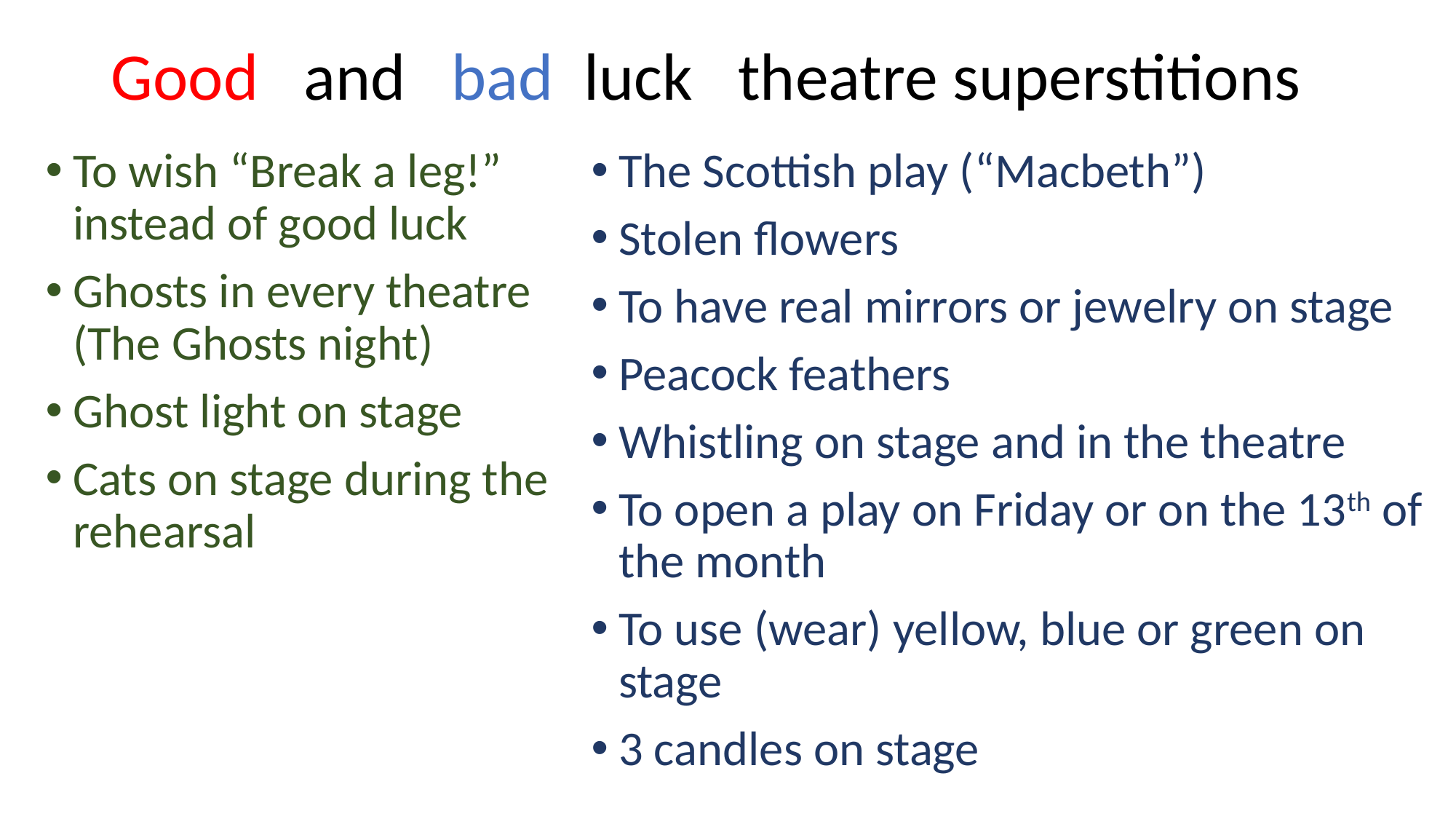

# Good   and   bad  luck   theatre superstitions
To wish “Break a leg!” instead of good luck
Ghosts in every theatre (The Ghosts night)
Ghost light on stage
Cats on stage during the rehearsal

The Scottish play (“Macbeth”)
Stolen flowers
To have real mirrors or jewelry on stage
Peacock feathers
Whistling on stage and in the theatre
To open a play on Friday or on the 13th of the month
To use (wear) yellow, blue or green on stage
3 candles on stage